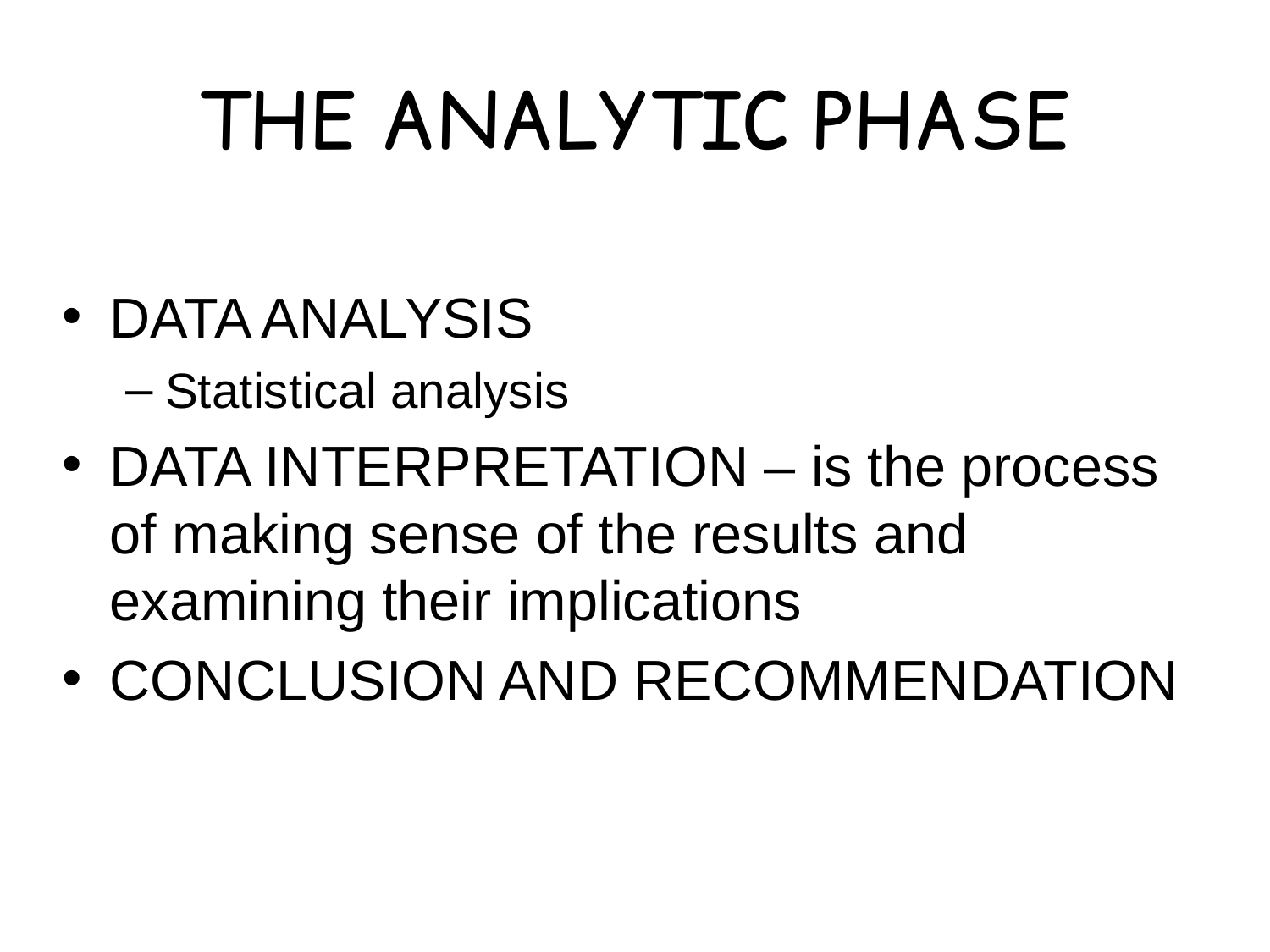

# THE ANALYTIC PHASE
DATA ANALYSIS
Statistical analysis
DATA INTERPRETATION – is the process of making sense of the results and examining their implications
CONCLUSION AND RECOMMENDATION